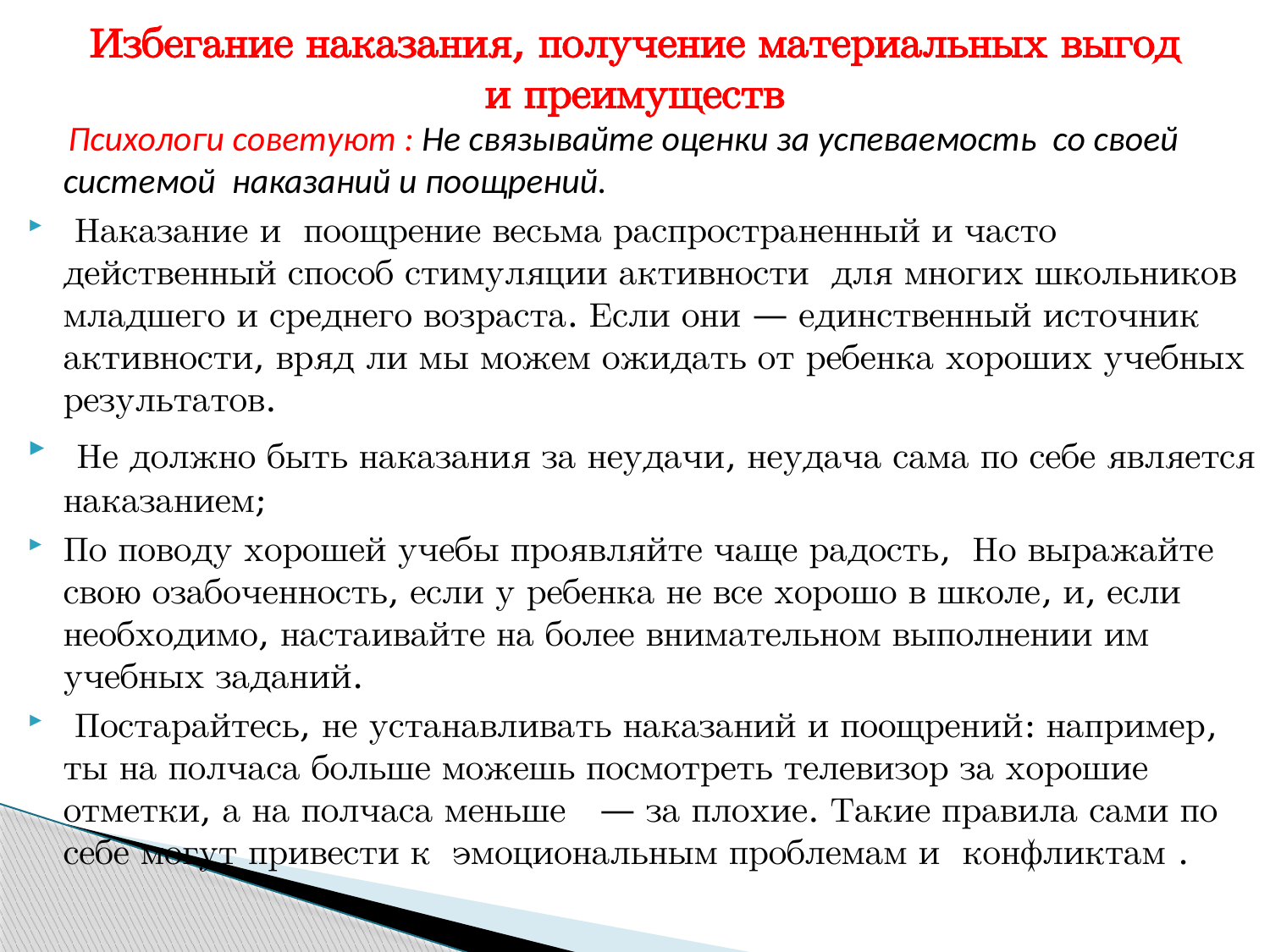

# Избегание наказания, получение материальных выгод и преимуществ
     Психологи советуют : Не связывайте оценки за успеваемость  со своей системой  наказаний и поощрений.
 Наказание и  поощрение весьма распространенный и часто действенный способ стимуляции активности  для многих школьников младшего и среднего возраста. Если они — единственный источник активности, вряд ли мы можем ожидать от ребенка хороших учебных результатов.
 Не должно быть наказания за неудачи, неудача сама по себе является наказанием;
По поводу хорошей учебы проявляйте чаще радость,  Но выражайте свою озабоченность, если у ребенка не все хорошо в школе, и, если   необходимо, настаивайте на более внимательном выполнении им  учебных заданий.
 Постарайтесь, не устанавливать наказаний и поощрений: например, ты на полчаса больше можешь посмотреть телевизор за хорошие отметки, а на полчаса меньше   — за плохие. Такие правила сами по себе могут привести к  эмоциональным проблемам и  конфликтам .